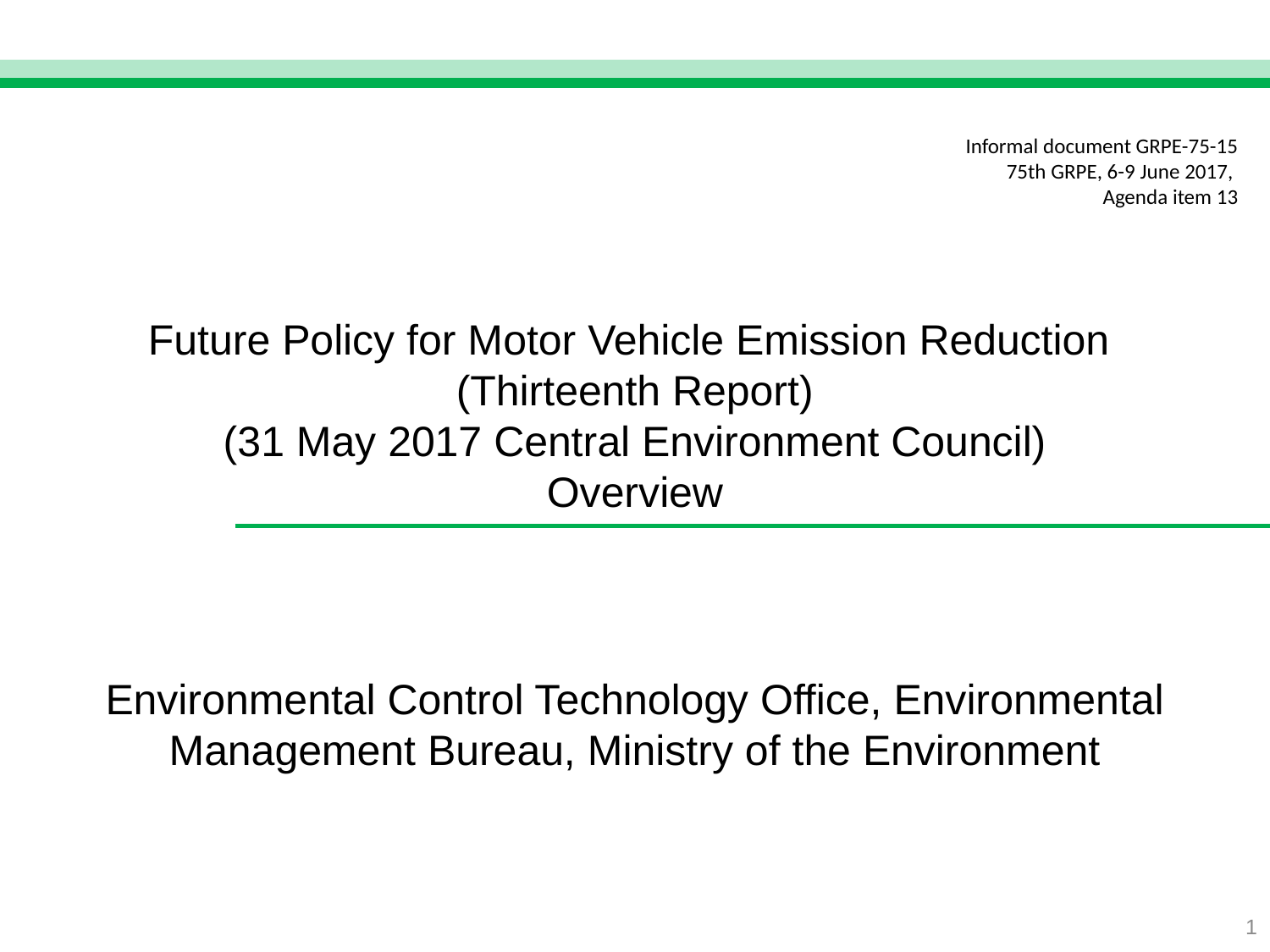

Informal document GRPE-75-15
75th GRPE, 6-9 June 2017,
 Agenda item 13
# Future Policy for Motor Vehicle Emission Reduction (Thirteenth Report) (31 May 2017 Central Environment Council) Overview
Environmental Control Technology Office, Environmental Management Bureau, Ministry of the Environment
1